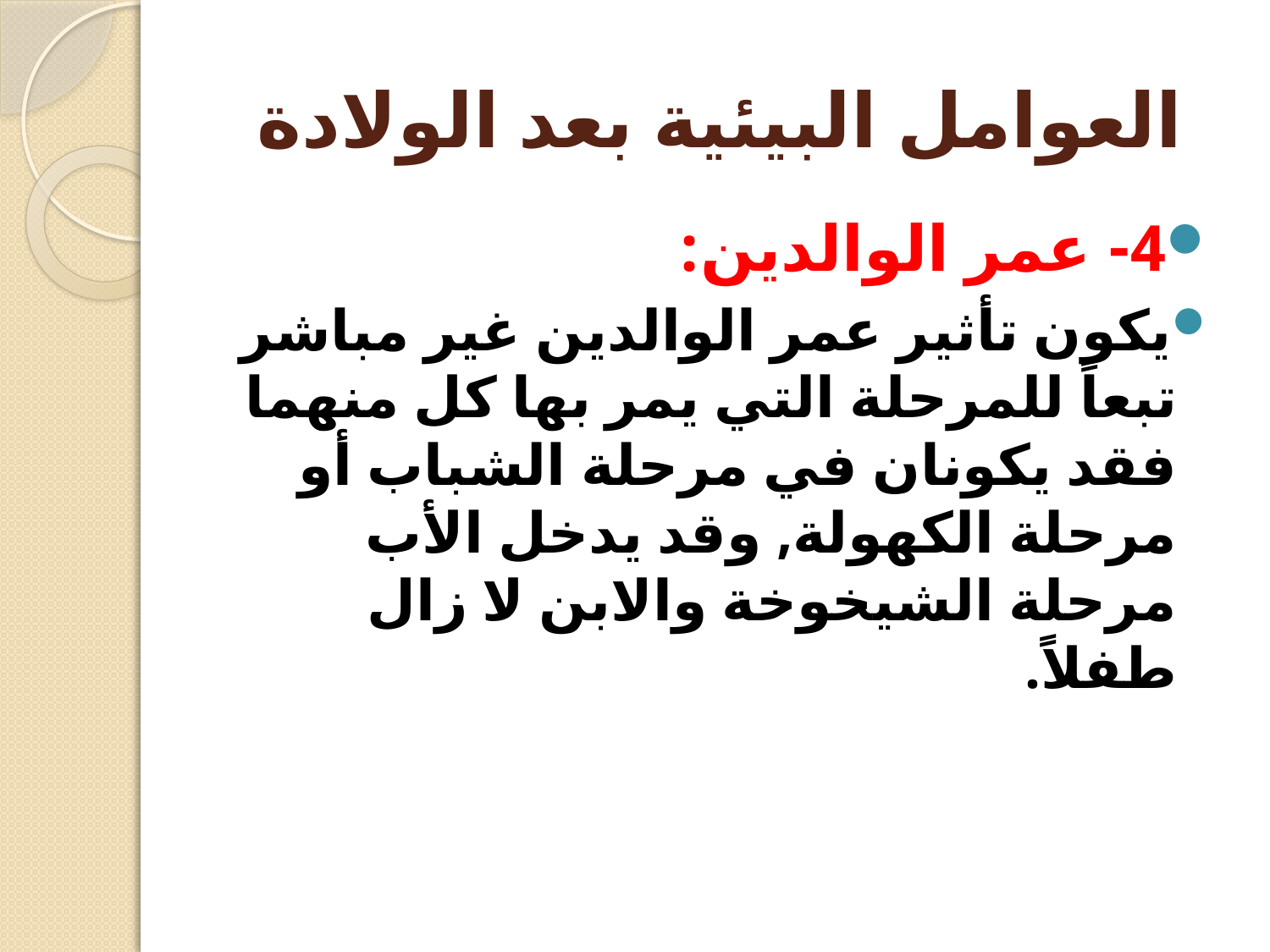

# العوامل البيئية بعد الولادة
4- عمر الوالدين:
يكون تأثير عمر الوالدين غير مباشر تبعاً للمرحلة التي يمر بها كل منهما فقد يكونان في مرحلة الشباب أو مرحلة الكهولة, وقد يدخل الأب مرحلة الشيخوخة والابن لا زال طفلاً.